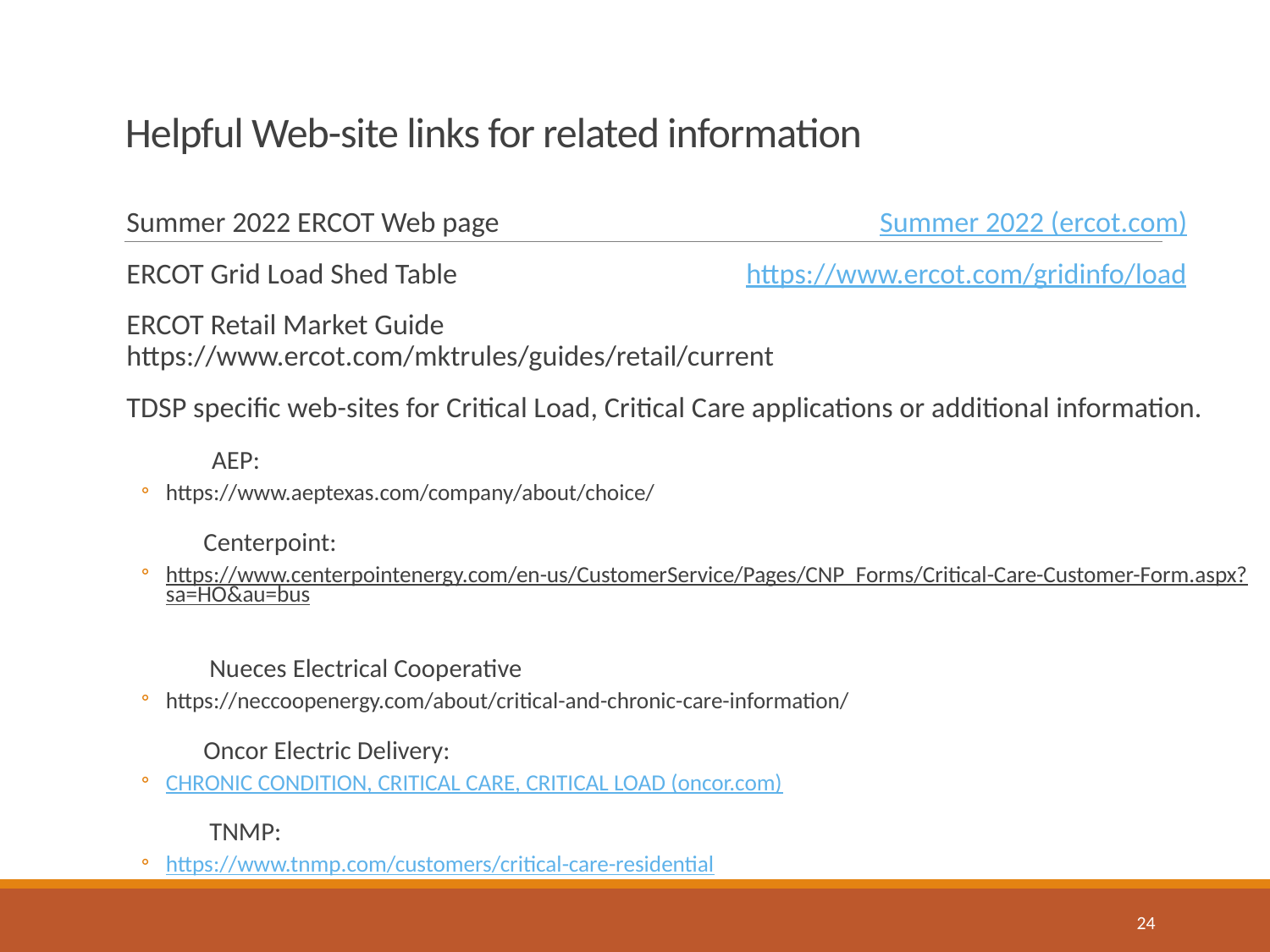

# Helpful Web-site links for related information
Summer 2022 ERCOT Web page                                                          Summer 2022 (ercot.com)
ERCOT Grid Load Shed Table                                            https://www.ercot.com/gridinfo/load
ERCOT Retail Market Guide	          https://www.ercot.com/mktrules/guides/retail/current
TDSP specific web-sites for Critical Load, Critical Care applications or additional information.
             AEP:
https://www.aeptexas.com/company/about/choice/
             Centerpoint:
https://www.centerpointenergy.com/en-us/CustomerService/Pages/CNP_Forms/Critical-Care-Customer-Form.aspx?sa=HO&au=bus
              Nueces Electrical Cooperative
https://neccoopenergy.com/about/critical-and-chronic-care-information/
             Oncor Electric Delivery:
CHRONIC CONDITION, CRITICAL CARE, CRITICAL LOAD (oncor.com)
              TNMP:
https://www.tnmp.com/customers/critical-care-residential

24